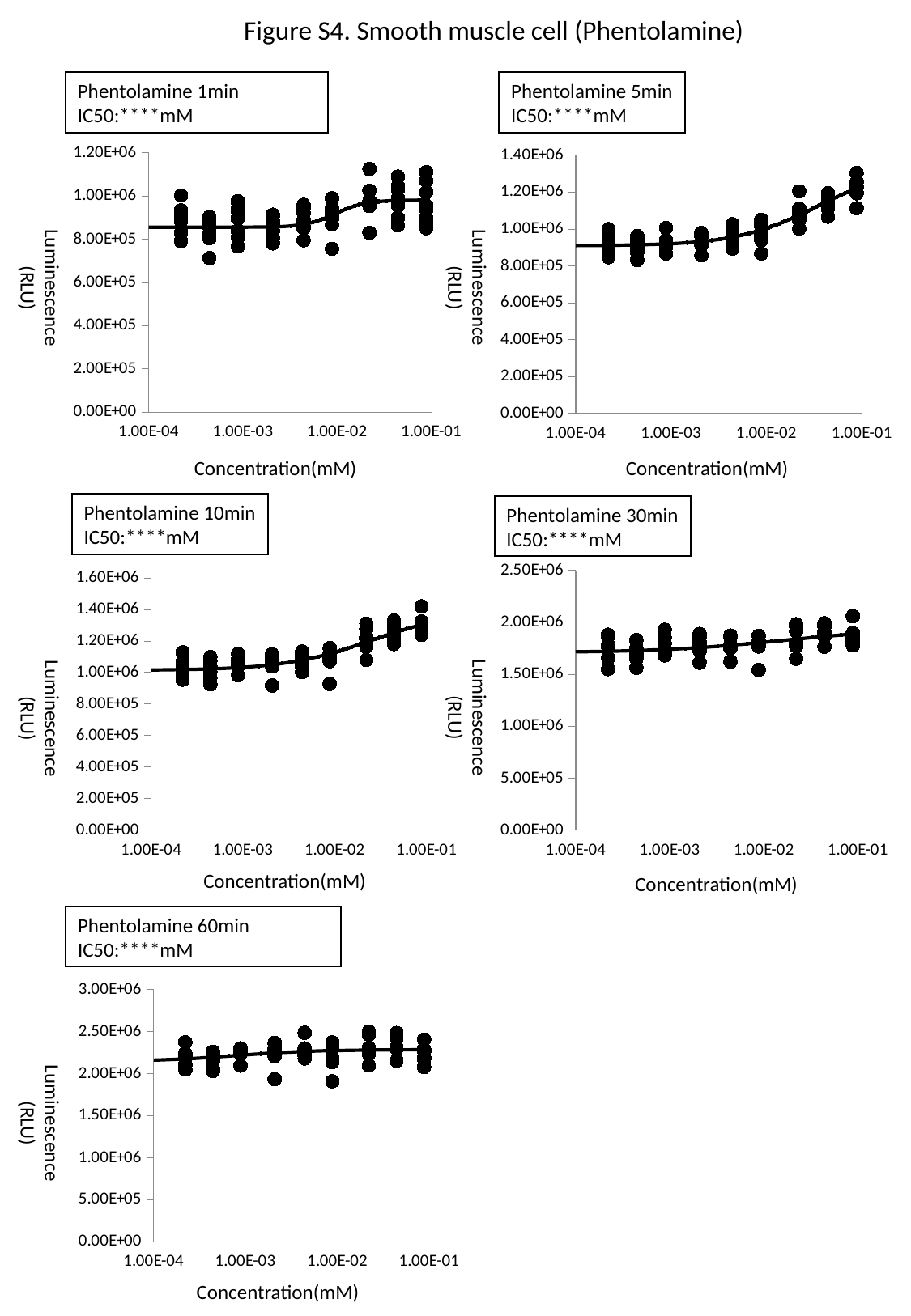

Figure S4. Smooth muscle cell (Phentolamine)
Phentolamine 1min
IC50:****mM
Phentolamine 5min
IC50:****mM

### Chart

| Category |  |  |
|---|---|---|

### Chart

| Category |  |  |
|---|---|---|
Luminescence (RLU)
Luminescence (RLU)
Concentration(mM)
Concentration(mM)
Phentolamine 10min
IC50:****mM
Phentolamine 30min
IC50:****mM

### Chart

| Category |  |  |
|---|---|---|

### Chart

| Category |  |  |
|---|---|---|
Luminescence (RLU)
Luminescence (RLU)
Concentration(mM)
Concentration(mM)
Phentolamine 60min
IC50:****mM

### Chart

| Category |  |  |
|---|---|---|
Luminescence (RLU)
Concentration(mM)